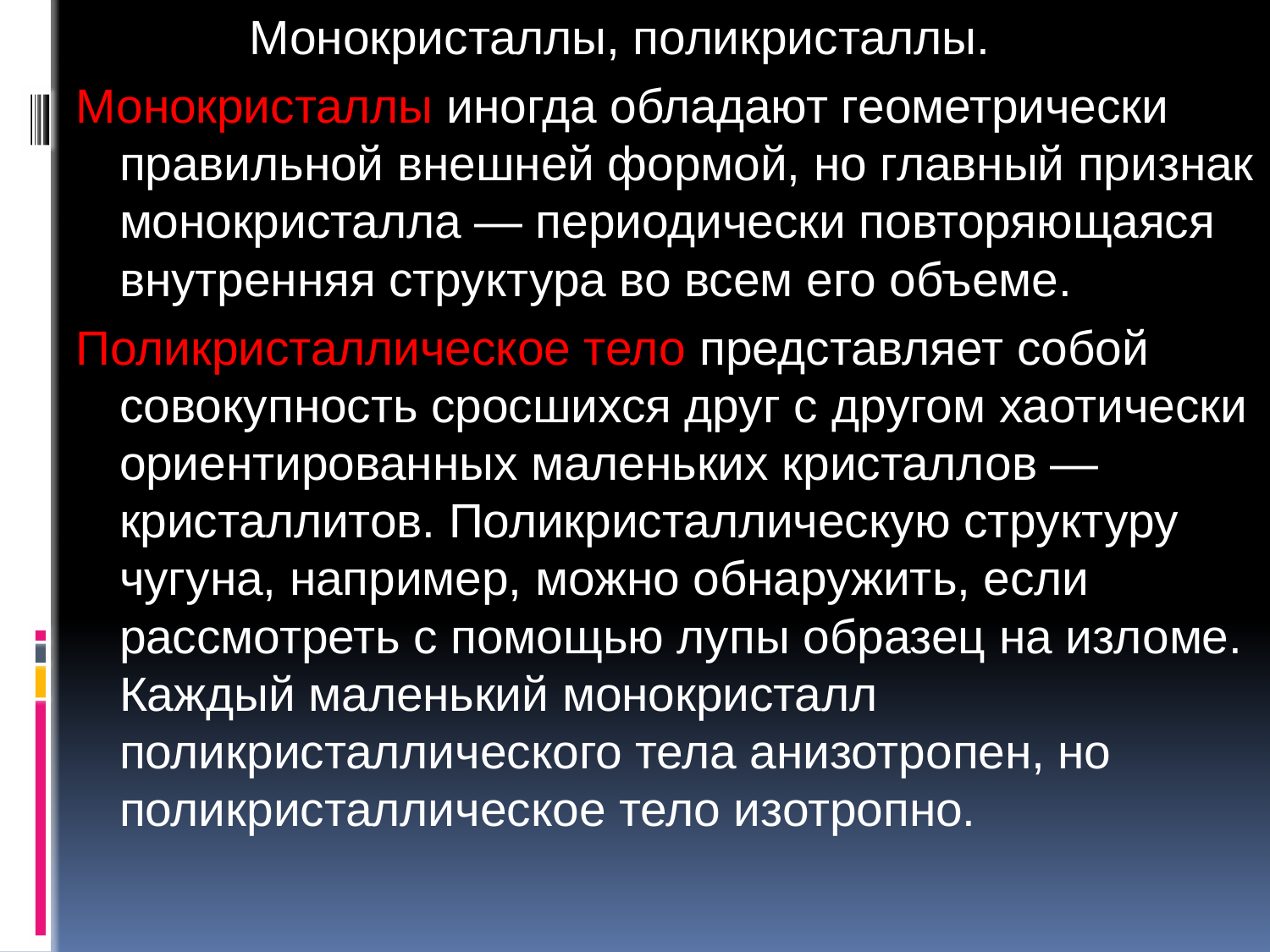

Монокристаллы, поликристаллы.
Монокристаллы иногда обладают геометрически правильной внешней формой, но главный признак монокристалла — периодически повторяющаяся внутренняя структура во всем его объеме.
Поликристаллическое тело представляет собой совокупность сросшихся друг с другом хаотически ориентированных маленьких кристаллов — кристаллитов. Поликристаллическую структуру чугуна, например, можно обнаружить, если рассмотреть с помощью лупы образец на изломе. Каждый маленький монокристалл поликристаллического тела анизотропен, но поликристаллическое тело изотропно.